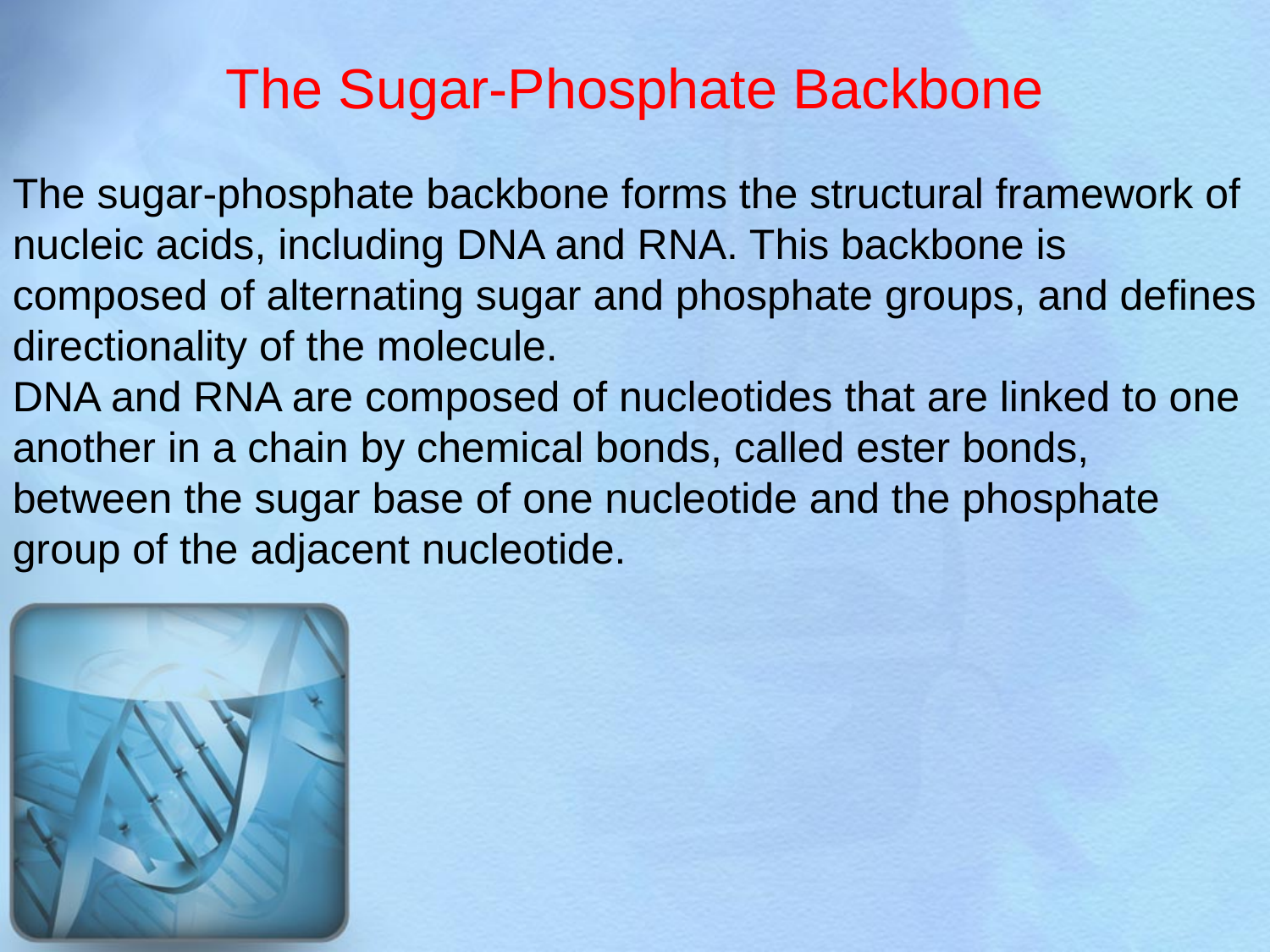

The Sugar-Phosphate Backbone
The sugar-phosphate backbone forms the structural framework of nucleic acids, including DNA and RNA. This backbone is composed of alternating sugar and phosphate groups, and defines directionality of the molecule.
DNA and RNA are composed of nucleotides that are linked to one another in a chain by chemical bonds, called ester bonds, between the sugar base of one nucleotide and the phosphate group of the adjacent nucleotide.